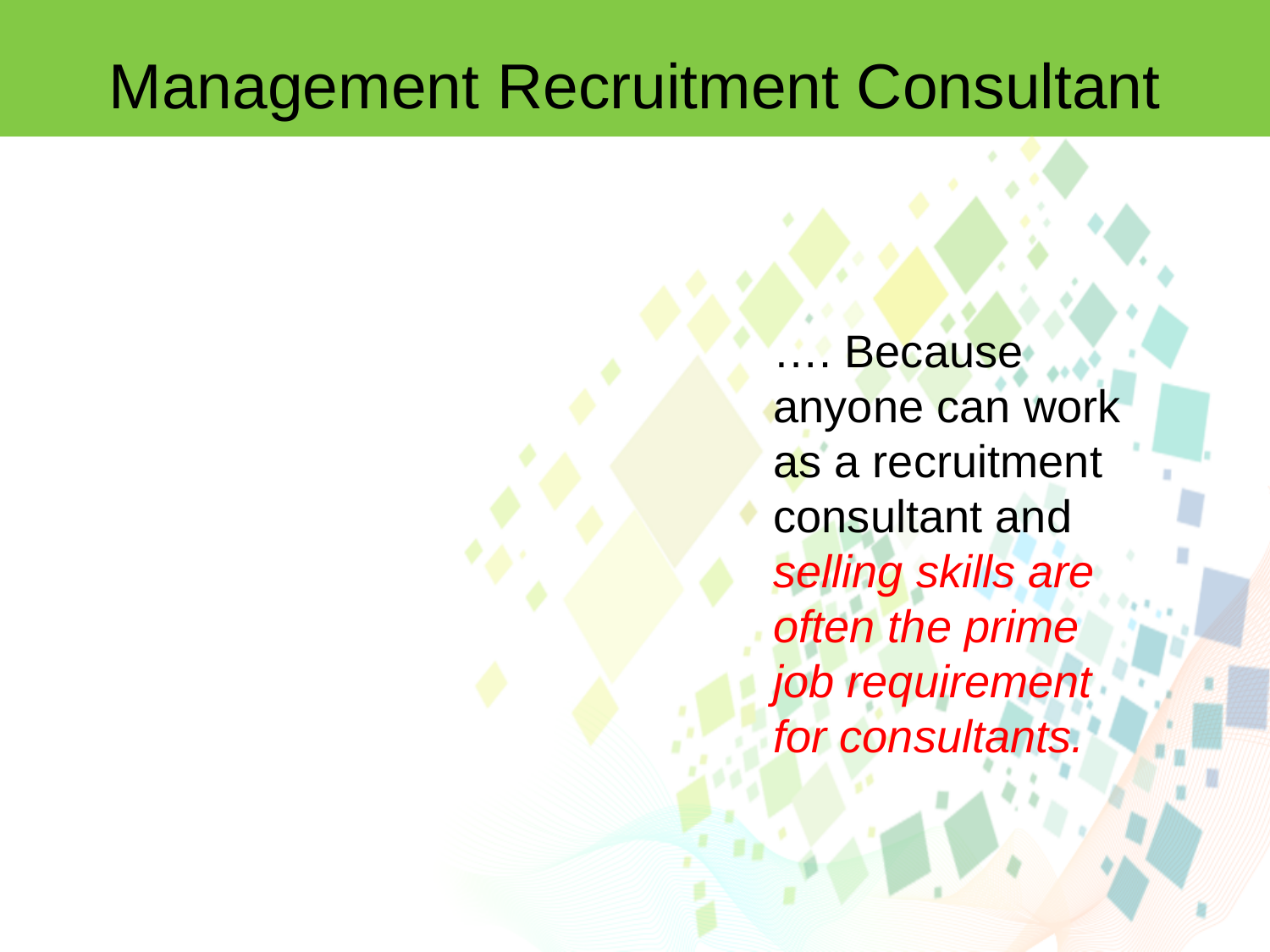

Management Recruitment Consultant
…. Because anyone can work as a recruitment consultant and selling skills are often the prime job requirement for consultants.